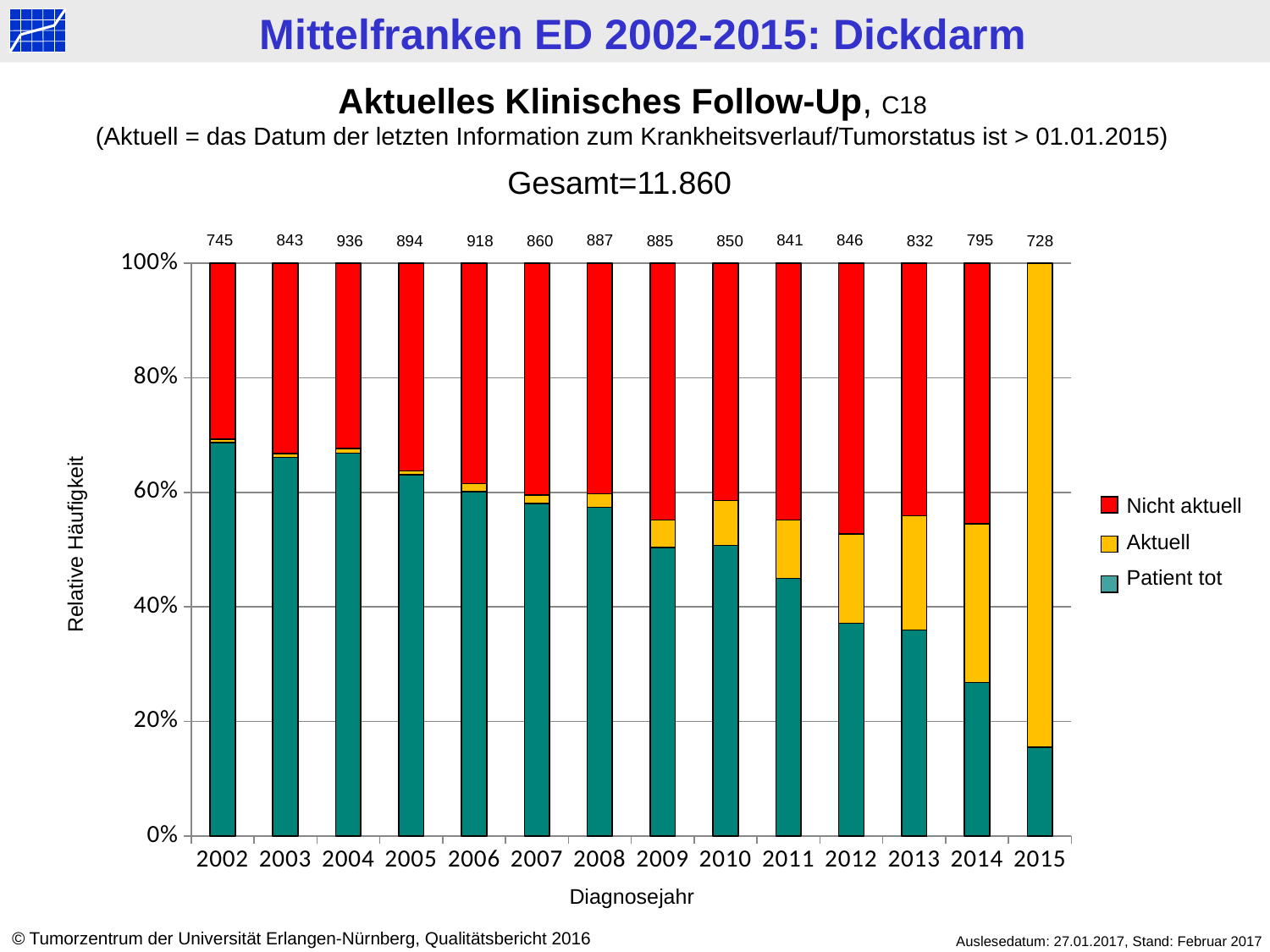

Aktuelles Klinisches Follow-Up, C18
(Aktuell = das Datum der letzten Information zum Krankheitsverlauf/Tumorstatus ist > 01.01.2015)
Gesamt=11.860
841
846
745
843
887
795
936
894
918
860
885
850
832
728

### Chart

| Category | tot | > 2015 | < 2015 |
|---|---|---|---|
| 2002 | 512.0 | 4.0 | 229.0 |
| 2003 | 557.0 | 6.0 | 280.0 |
| 2004 | 626.0 | 7.0 | 303.0 |
| 2005 | 564.0 | 6.0 | 324.0 |
| 2006 | 552.0 | 13.0 | 353.0 |
| 2007 | 499.0 | 13.0 | 348.0 |
| 2008 | 509.0 | 21.0 | 357.0 |
| 2009 | 446.0 | 42.0 | 397.0 |
| 2010 | 431.0 | 67.0 | 352.0 |
| 2011 | 378.0 | 86.0 | 377.0 |
| 2012 | 314.0 | 132.0 | 400.0 |
| 2013 | 299.0 | 166.0 | 367.0 |
| 2014 | 213.0 | 220.0 | 362.0 |
| 2015 | 113.0 | 615.0 | 0.0 |
Nicht aktuell
Aktuell
Patient tot

Relative Häufigkeit

Diagnosejahr